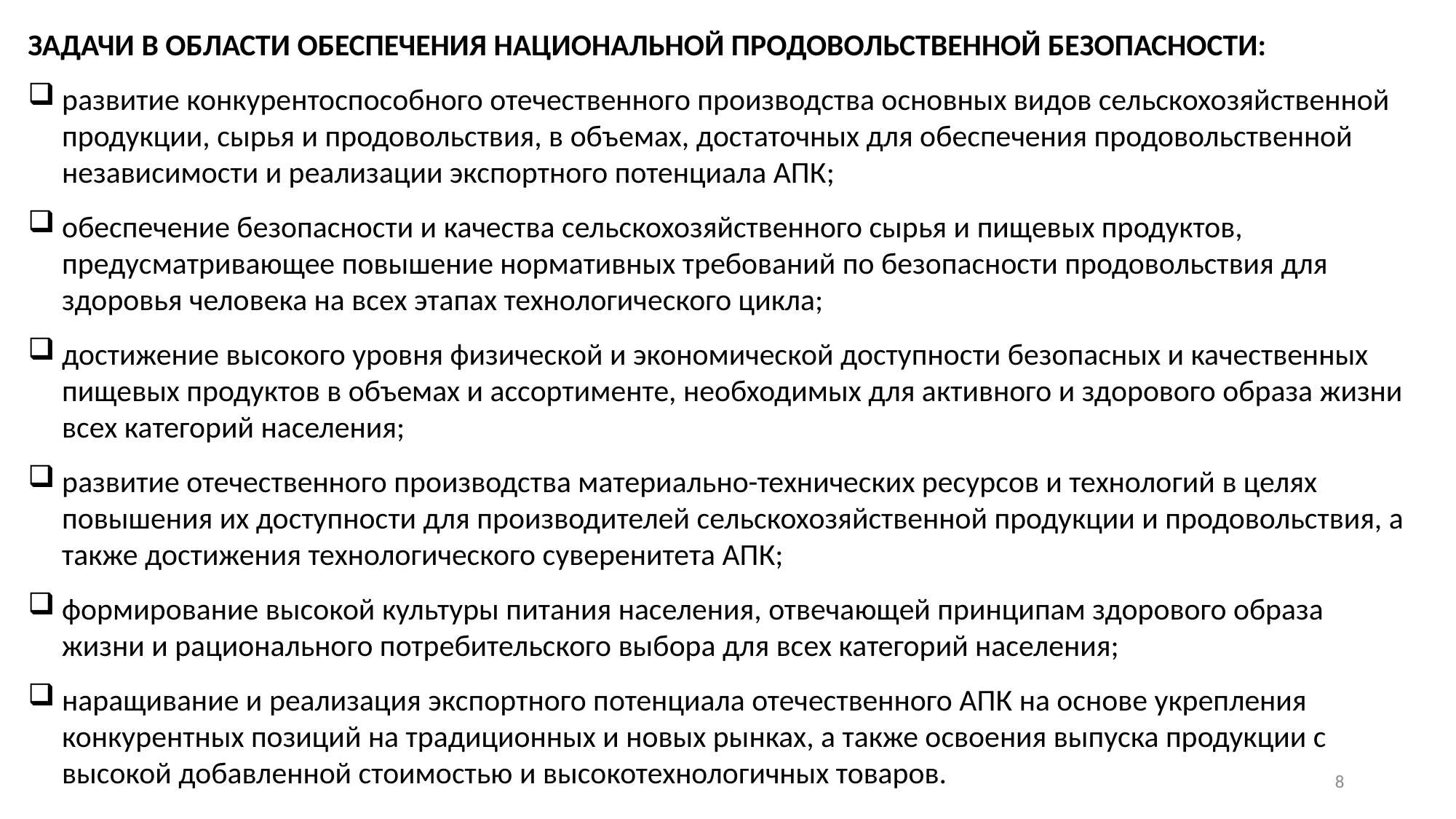

ЗАДАЧИ В ОБЛАСТИ ОБЕСПЕЧЕНИЯ НАЦИОНАЛЬНОЙ ПРОДОВОЛЬСТВЕННОЙ БЕЗОПАСНОСТИ:
развитие конкурентоспособного отечественного производства основных видов сельскохозяйственной продукции, сырья и продовольствия, в объемах, достаточных для обеспечения продовольственной независимости и реализации экспортного потенциала АПК;
обеспечение безопасности и качества сельскохозяйственного сырья и пищевых продуктов, предусматривающее повышение нормативных требований по безопасности продовольствия для здоровья человека на всех этапах технологического цикла;
достижение высокого уровня физической и экономической доступности безопасных и качественных пищевых продуктов в объемах и ассортименте, необходимых для активного и здорового образа жизни всех категорий населения;
развитие отечественного производства материально-технических ресурсов и технологий в целях повышения их доступности для производителей сельскохозяйственной продукции и продовольствия, а также достижения технологического суверенитета АПК;
формирование высокой культуры питания населения, отвечающей принципам здорового образа жизни и рационального потребительского выбора для всех категорий населения;
наращивание и реализация экспортного потенциала отечественного АПК на основе укрепления конкурентных позиций на традиционных и новых рынках, а также освоения выпуска продукции с высокой добавленной стоимостью и высокотехнологичных товаров.
8